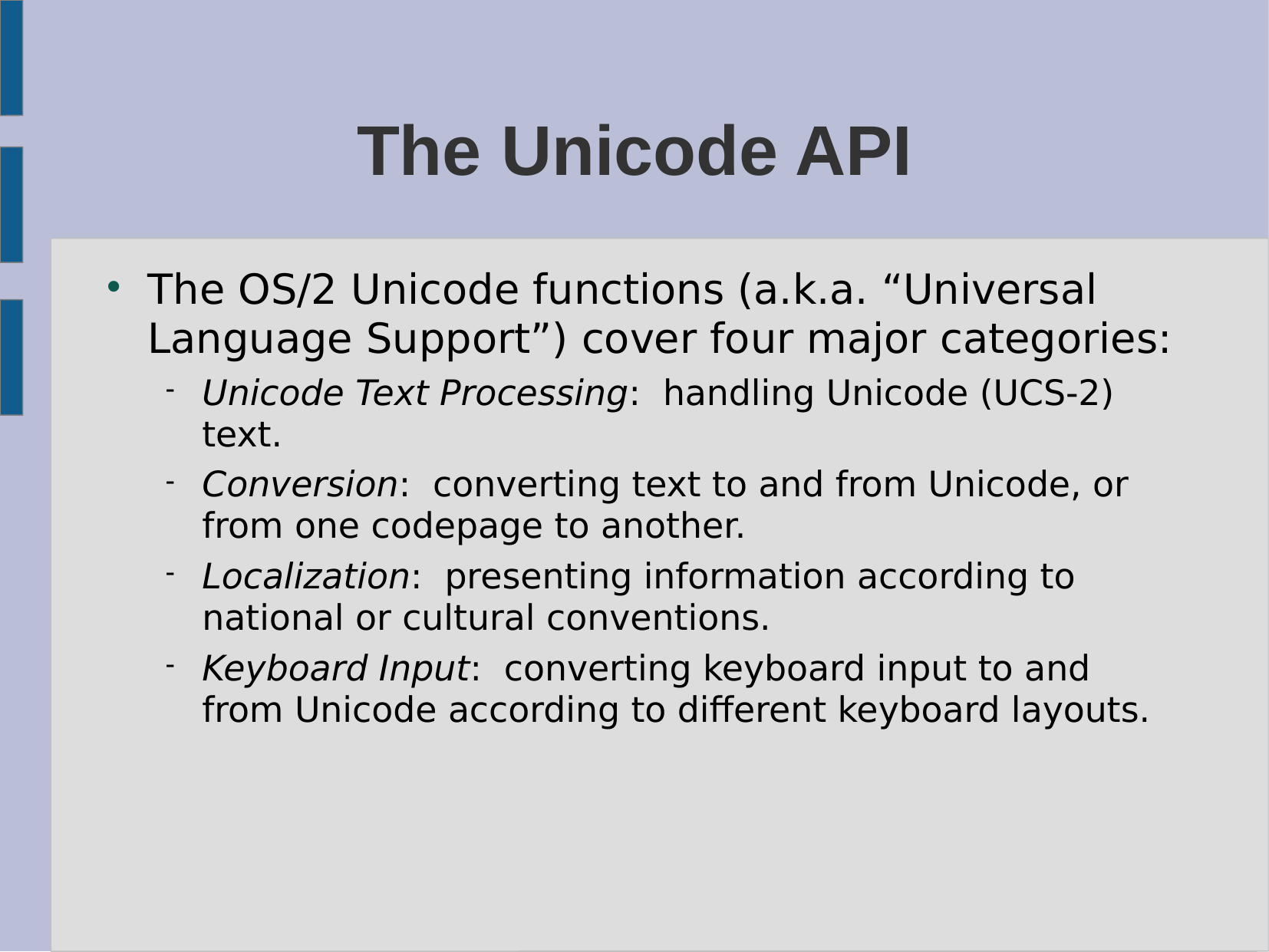

# The Unicode API
The OS/2 Unicode functions (a.k.a. “Universal Language Support”) cover four major categories:
Unicode Text Processing:  handling Unicode (UCS-2) text.
Conversion:  converting text to and from Unicode, or from one codepage to another.
Localization:  presenting information according to national or cultural conventions.
Keyboard Input:  converting keyboard input to and from Unicode according to different keyboard layouts.